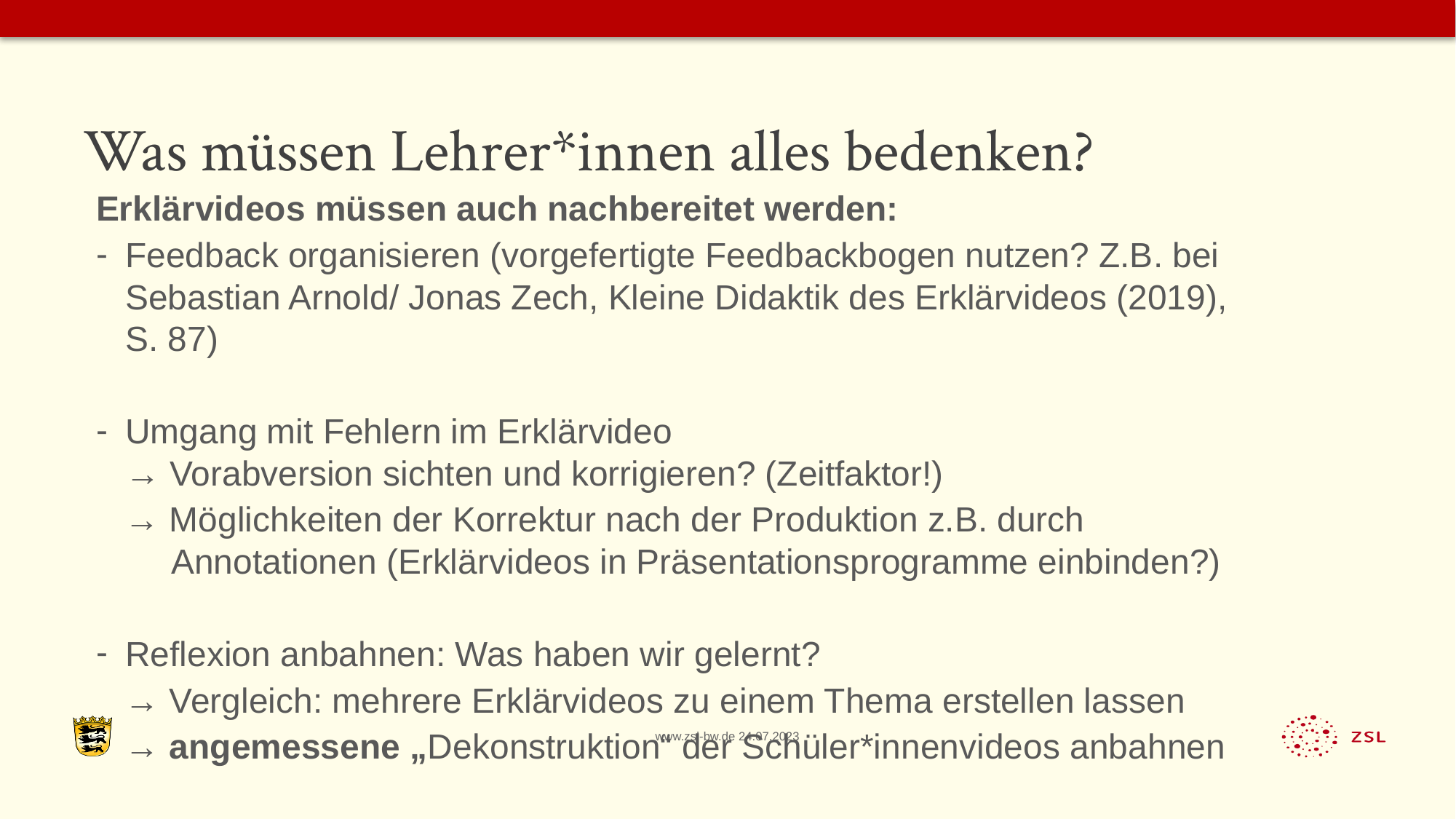

# Was müssen Lehrer*innen alles bedenken?
Erklärvideos müssen auch nachbereitet werden:
Feedback organisieren (vorgefertigte Feedbackbogen nutzen? Z.B. bei Sebastian Arnold/ Jonas Zech, Kleine Didaktik des Erklärvideos (2019),
S. 87)

Umgang mit Fehlern im Erklärvideo
→ Vorabversion sichten und korrigieren? (Zeitfaktor!)
   → Möglichkeiten der Korrektur nach der Produktion z.B. durch
        Annotationen (Erklärvideos in Präsentationsprogramme einbinden?)

Reflexion anbahnen: Was haben wir gelernt?
   → Vergleich: mehrere Erklärvideos zu einem Thema erstellen lassen
   → angemessene „Dekonstruktion“ der Schüler*innenvideos anbahnen